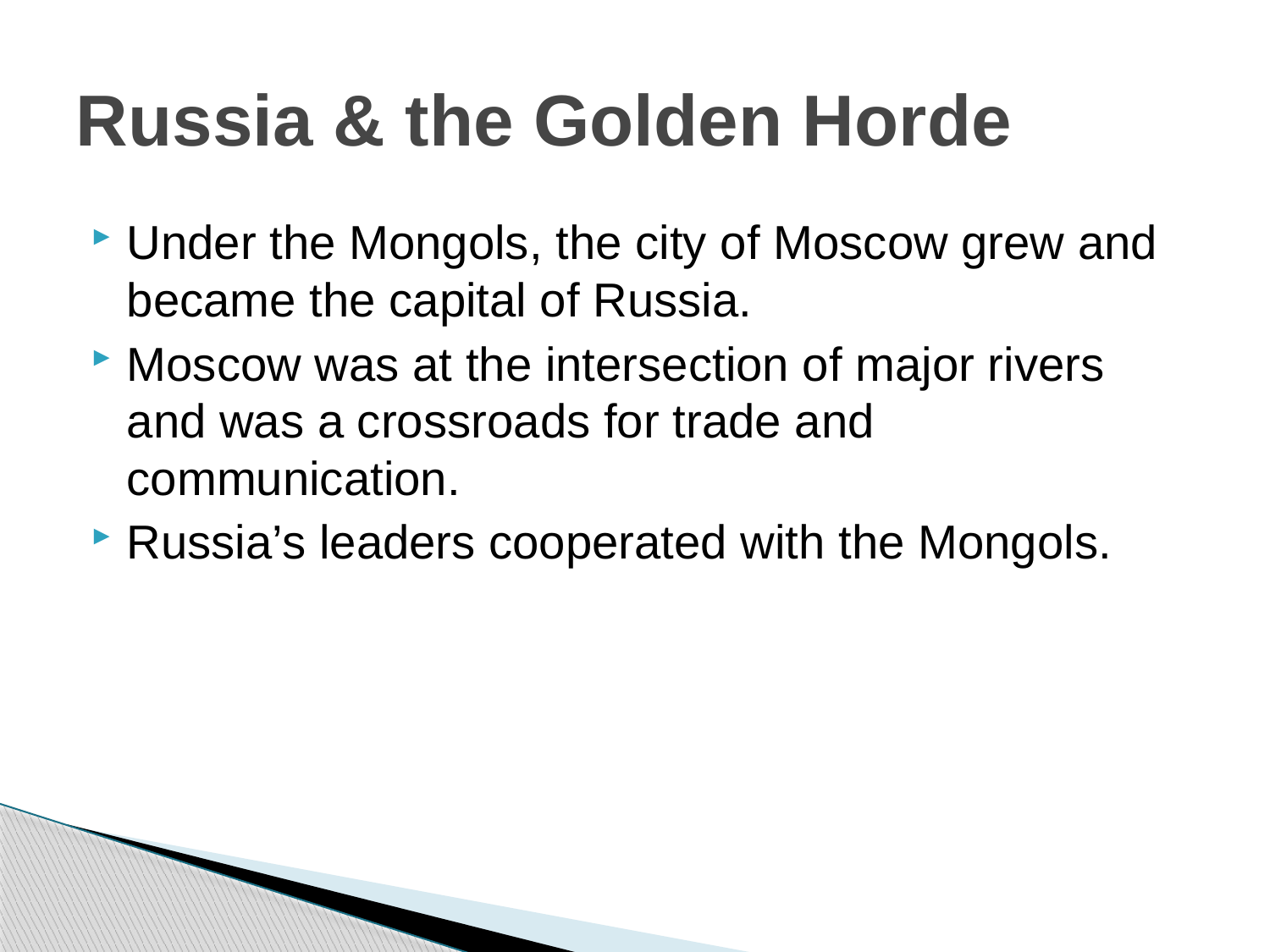

# Russia & the Golden Horde
Under the Mongols, the city of Moscow grew and became the capital of Russia.
Moscow was at the intersection of major rivers and was a crossroads for trade and communication.
Russia’s leaders cooperated with the Mongols.